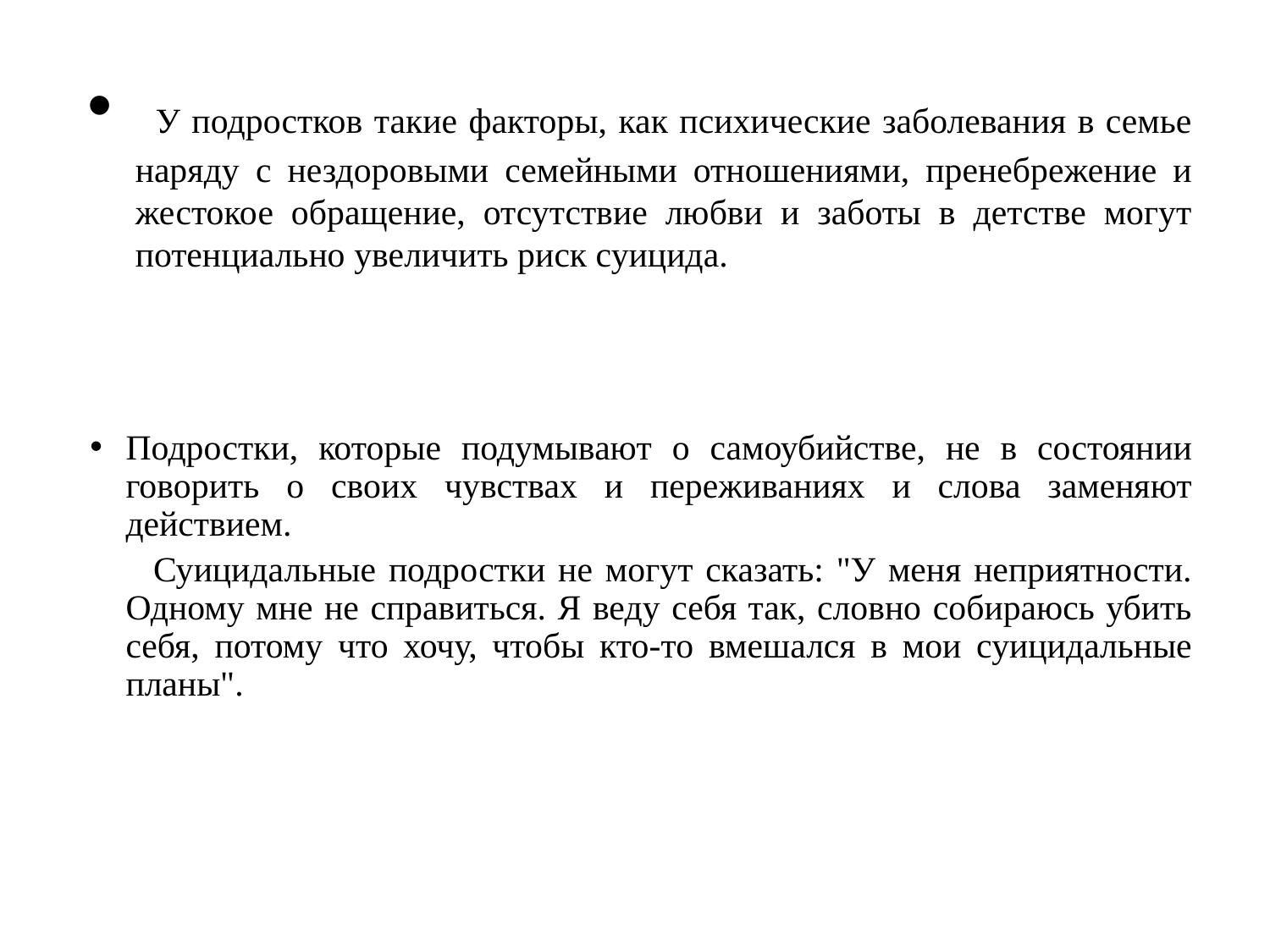

У подростков такие факторы, как психические заболевания в семье наряду с нездоровыми семейными отношениями, пренебрежение и жестокое обращение, отсутствие любви и заботы в детстве могут потенциально увеличить риск суицида.

Подростки, которые подумывают о самоубийстве, не в состоянии говорить о своих чувствах и переживаниях и слова заменяют действием.
     Суицидальные подростки не могут сказать: "У меня неприятности. Одному мне не справиться. Я веду себя так, словно собираюсь убить себя, потому что хочу, чтобы кто-то вмешался в мои суицидальные планы".